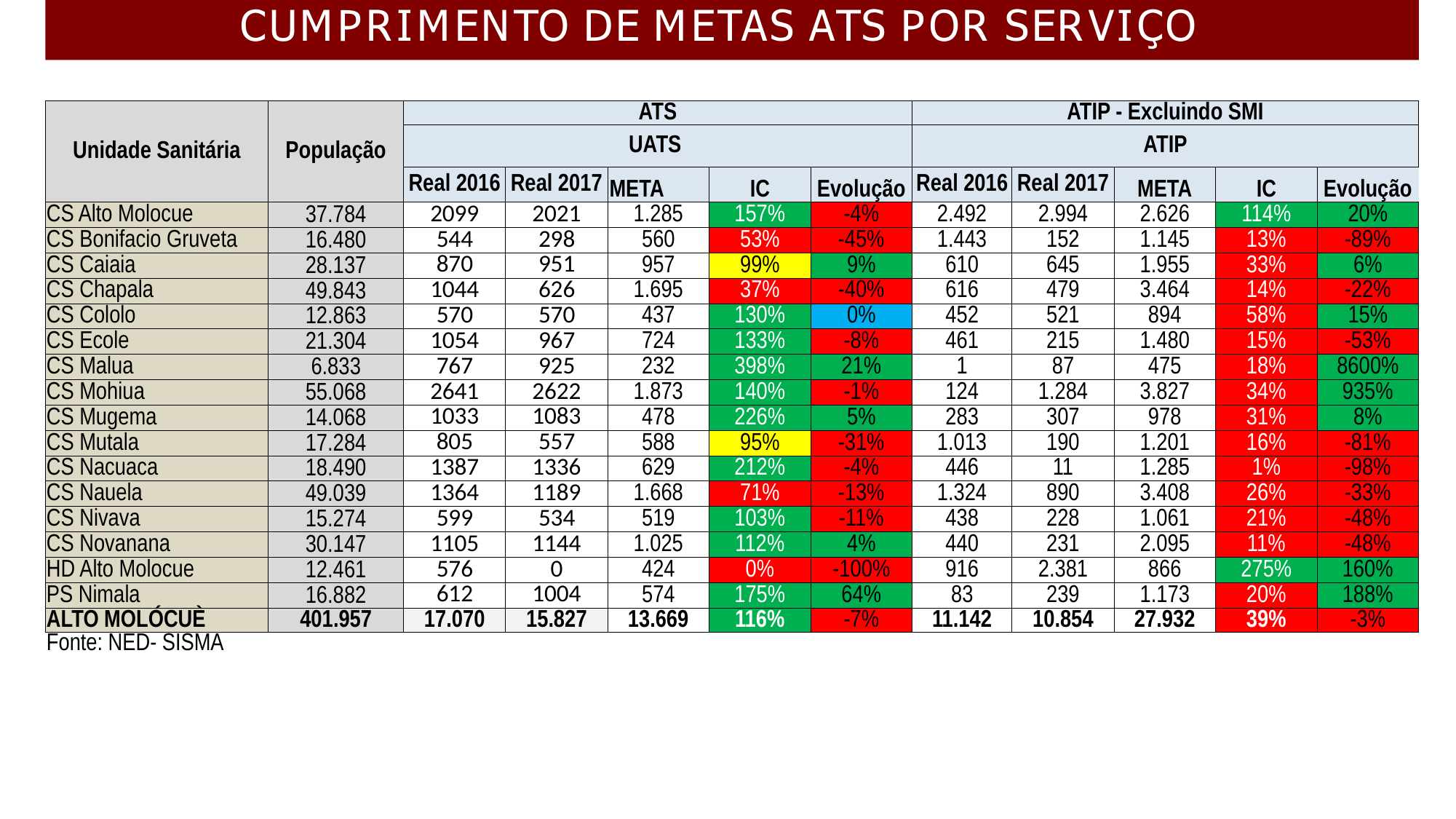

# CUMPRIMENTO DE METAS ATS POR SERVIÇO
| Unidade Sanitária | População | ATS |  |  |  |  | ATIP - Excluindo SMI |  |  |  |  |
| --- | --- | --- | --- | --- | --- | --- | --- | --- | --- | --- | --- |
|  |  | UATS |  |  |  |  | ATIP |  |  |  |  |
|  |  | Real 2016 | Real 2017 | META | IC | Evolução | Real 2016 | Real 2017 | META | IC | Evolução |
| CS Alto Molocue | 37.784 | 2099 | 2021 | 1.285 | 157% | -4% | 2.492 | 2.994 | 2.626 | 114% | 20% |
| CS Bonifacio Gruveta | 16.480 | 544 | 298 | 560 | 53% | -45% | 1.443 | 152 | 1.145 | 13% | -89% |
| CS Caiaia | 28.137 | 870 | 951 | 957 | 99% | 9% | 610 | 645 | 1.955 | 33% | 6% |
| CS Chapala | 49.843 | 1044 | 626 | 1.695 | 37% | -40% | 616 | 479 | 3.464 | 14% | -22% |
| CS Cololo | 12.863 | 570 | 570 | 437 | 130% | 0% | 452 | 521 | 894 | 58% | 15% |
| CS Ecole | 21.304 | 1054 | 967 | 724 | 133% | -8% | 461 | 215 | 1.480 | 15% | -53% |
| CS Malua | 6.833 | 767 | 925 | 232 | 398% | 21% | 1 | 87 | 475 | 18% | 8600% |
| CS Mohiua | 55.068 | 2641 | 2622 | 1.873 | 140% | -1% | 124 | 1.284 | 3.827 | 34% | 935% |
| CS Mugema | 14.068 | 1033 | 1083 | 478 | 226% | 5% | 283 | 307 | 978 | 31% | 8% |
| CS Mutala | 17.284 | 805 | 557 | 588 | 95% | -31% | 1.013 | 190 | 1.201 | 16% | -81% |
| CS Nacuaca | 18.490 | 1387 | 1336 | 629 | 212% | -4% | 446 | 11 | 1.285 | 1% | -98% |
| CS Nauela | 49.039 | 1364 | 1189 | 1.668 | 71% | -13% | 1.324 | 890 | 3.408 | 26% | -33% |
| CS Nivava | 15.274 | 599 | 534 | 519 | 103% | -11% | 438 | 228 | 1.061 | 21% | -48% |
| CS Novanana | 30.147 | 1105 | 1144 | 1.025 | 112% | 4% | 440 | 231 | 2.095 | 11% | -48% |
| HD Alto Molocue | 12.461 | 576 | 0 | 424 | 0% | -100% | 916 | 2.381 | 866 | 275% | 160% |
| PS Nimala | 16.882 | 612 | 1004 | 574 | 175% | 64% | 83 | 239 | 1.173 | 20% | 188% |
| ALTO MOLÓCUÈ | 401.957 | 17.070 | 15.827 | 13.669 | 116% | -7% | 11.142 | 10.854 | 27.932 | 39% | -3% |
| Fonte: NED- SISMA |  |  |  |  |  |  |  |  |  |  |  |